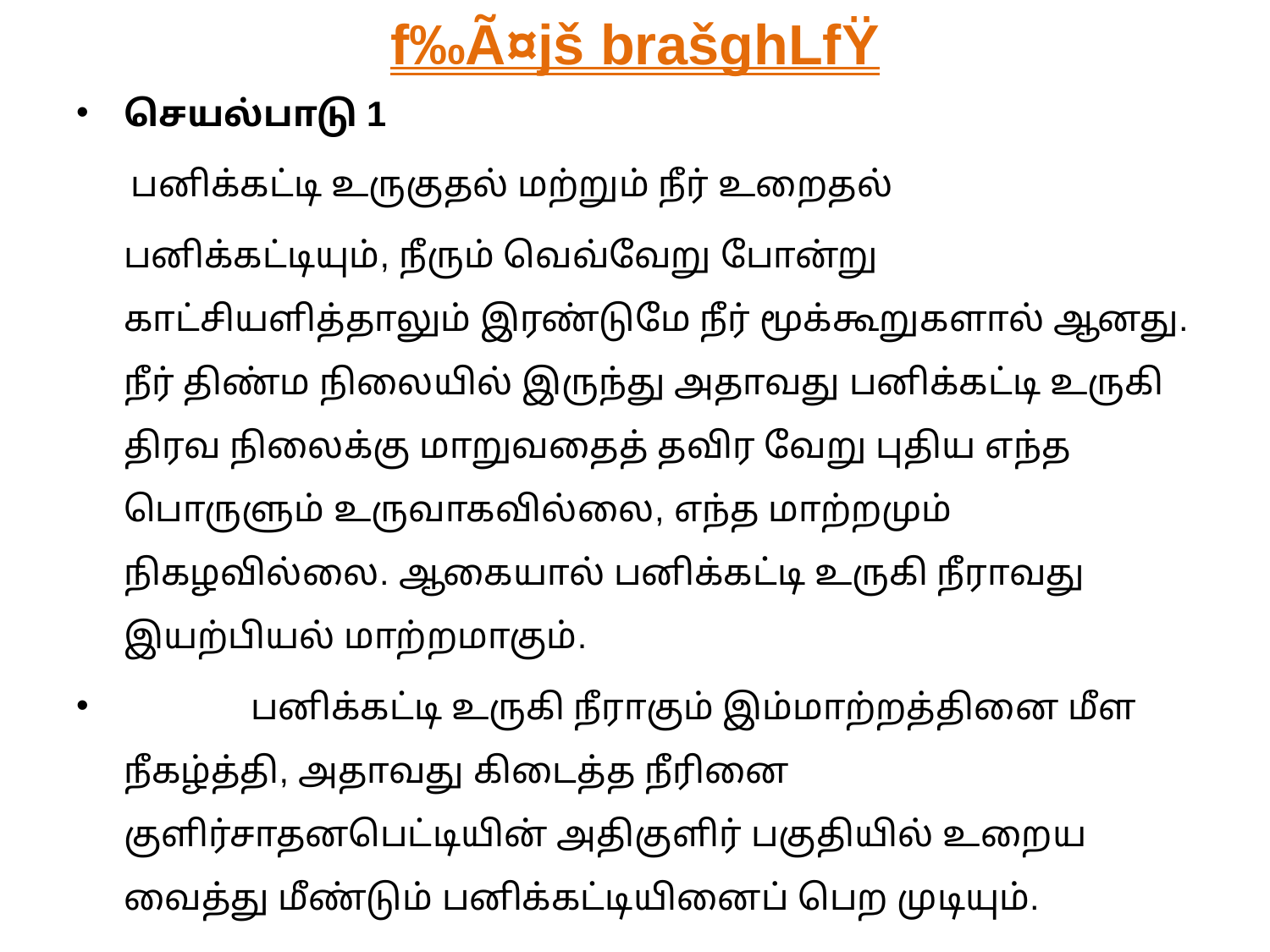

# f‰Ã¤jš brašghLfŸ
செயல்பாடு 1
      பனிக்கட்டி உருகுதல் மற்றும் நீர் உறைதல்
	பனிக்கட்டியும், நீரும் வெவ்வேறு போன்று காட்சியளித்தாலும் இரண்டுமே நீர் மூக்கூறுகளால் ஆனது. நீர் திண்ம நிலையில் இருந்து அதாவது பனிக்கட்டி உருகி திரவ நிலைக்கு மாறுவதைத் தவிர வேறு புதிய எந்த பொருளும் உருவாகவில்லை, எந்த மாற்றமும் நிகழவில்லை. ஆகையால் பனிக்கட்டி உருகி நீராவது இயற்பியல் மாற்றமாகும்.
	பனிக்கட்டி உருகி நீராகும் இம்மாற்றத்தினை மீள நீகழ்த்தி, அதாவது கிடைத்த நீரினை குளிர்சாதனபெட்டியின் அதிகுளிர் பகுதியில் உறைய வைத்து மீண்டும் பனிக்கட்டியினைப் பெற முடியும்.